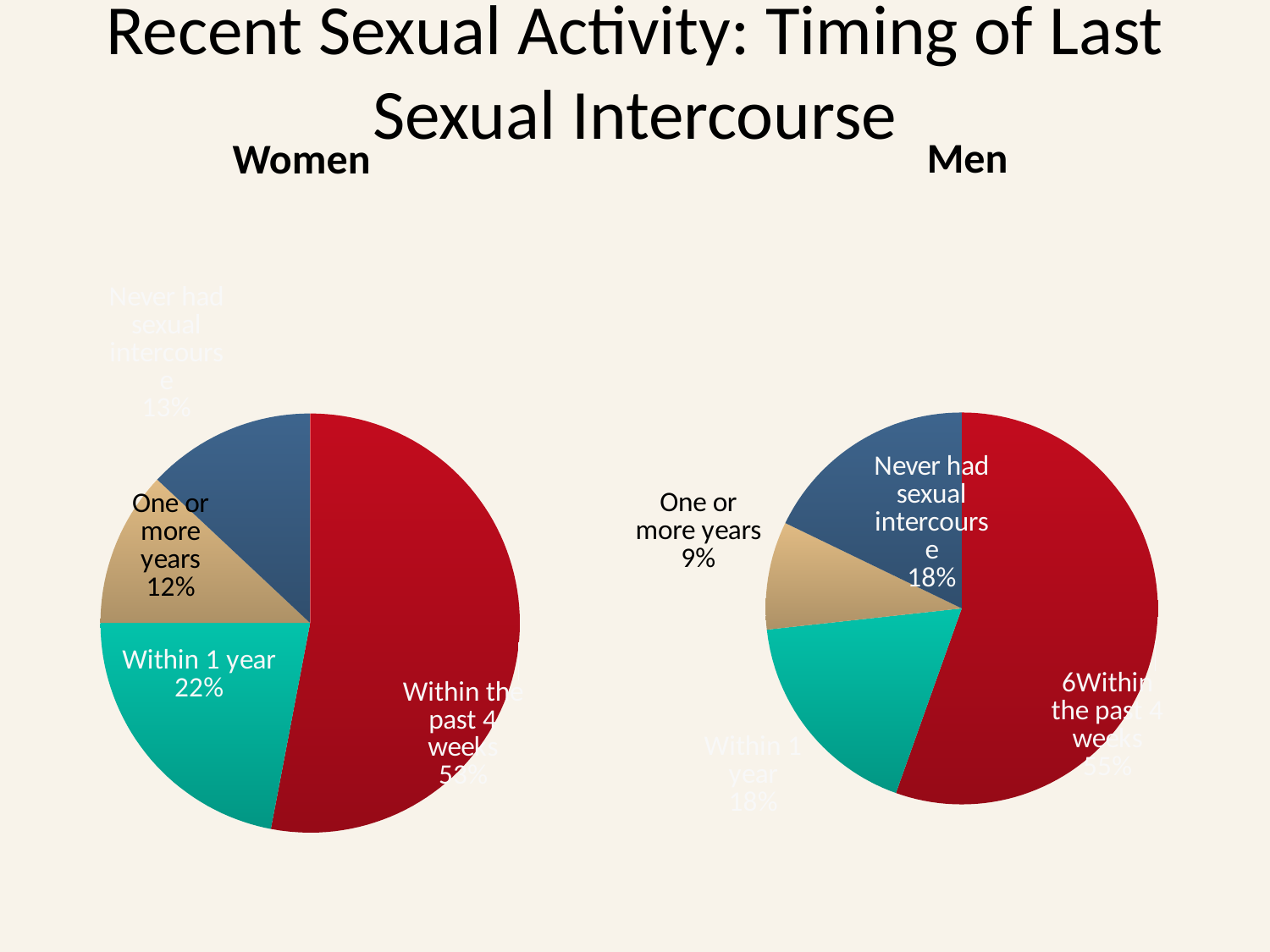

# Recent Sexual Activity: Timing of Last Sexual Intercourse
Men
Women

### Chart

| Category | Sales |
|---|---|
| Within the past 4 weeks | 56.0 |
| Within 1 year | 18.0 |
| One or more years | 9.0 |
| Never had sexual intercourse | 18.0 |

### Chart

| Category | Sales |
|---|---|
| Within the past 4 weeks | 53.0 |
| Within 1 year | 22.0 |
| One or more years | 12.0 |
| Never had sexual intercourse | 13.0 |